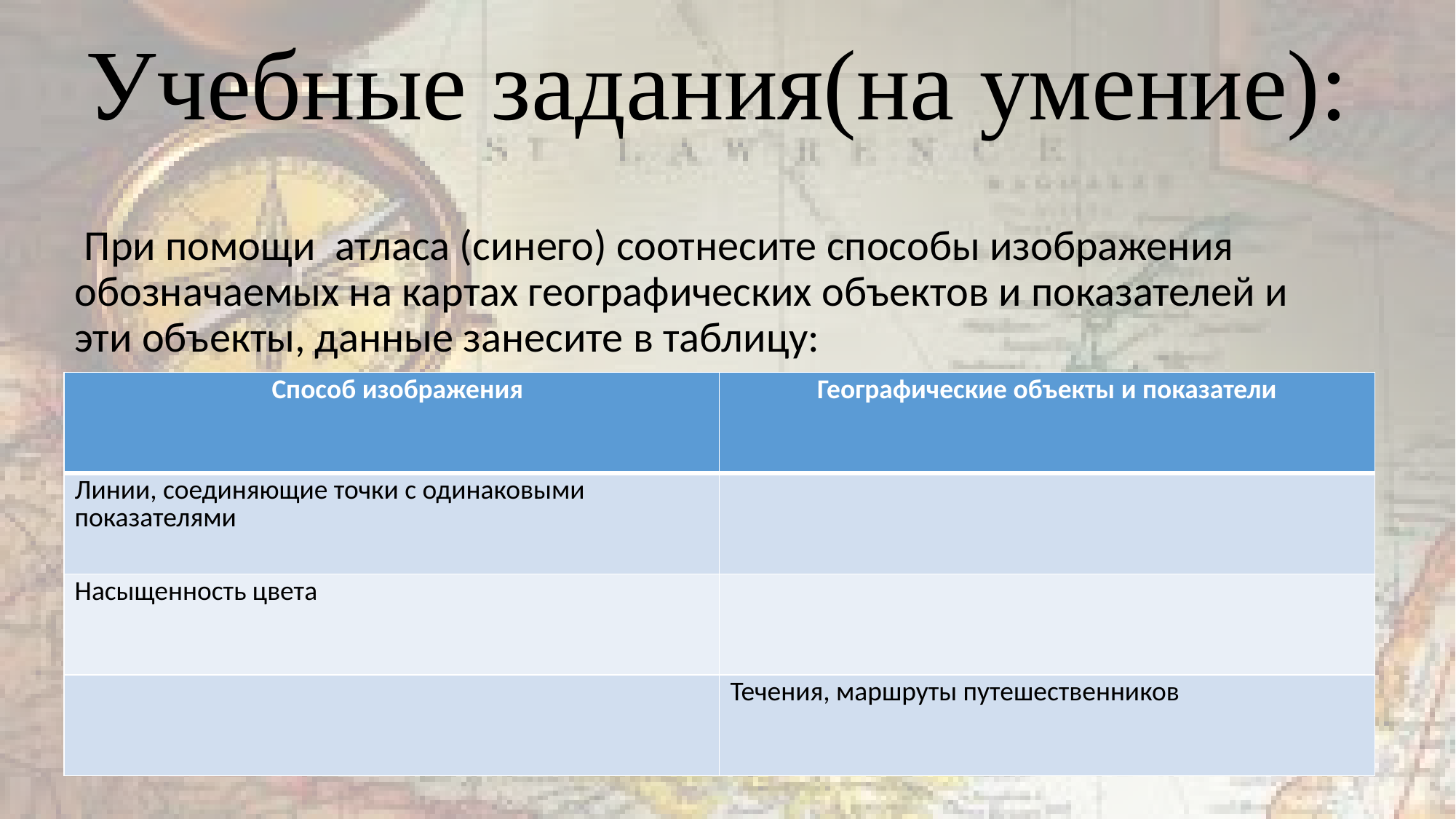

# Учебные задания(на умение):
 При помощи  атласа (синего) соотнесите способы изображения обозначаемых на картах географических объектов и показателей и эти объекты, данные занесите в таблицу:

| Способ изображения | Географические объекты и показатели |
| --- | --- |
| Линии, соединяющие точки с одинаковыми показателями |  |
| Насыщенность цвета |  |
|  | Течения, маршруты путешественников |